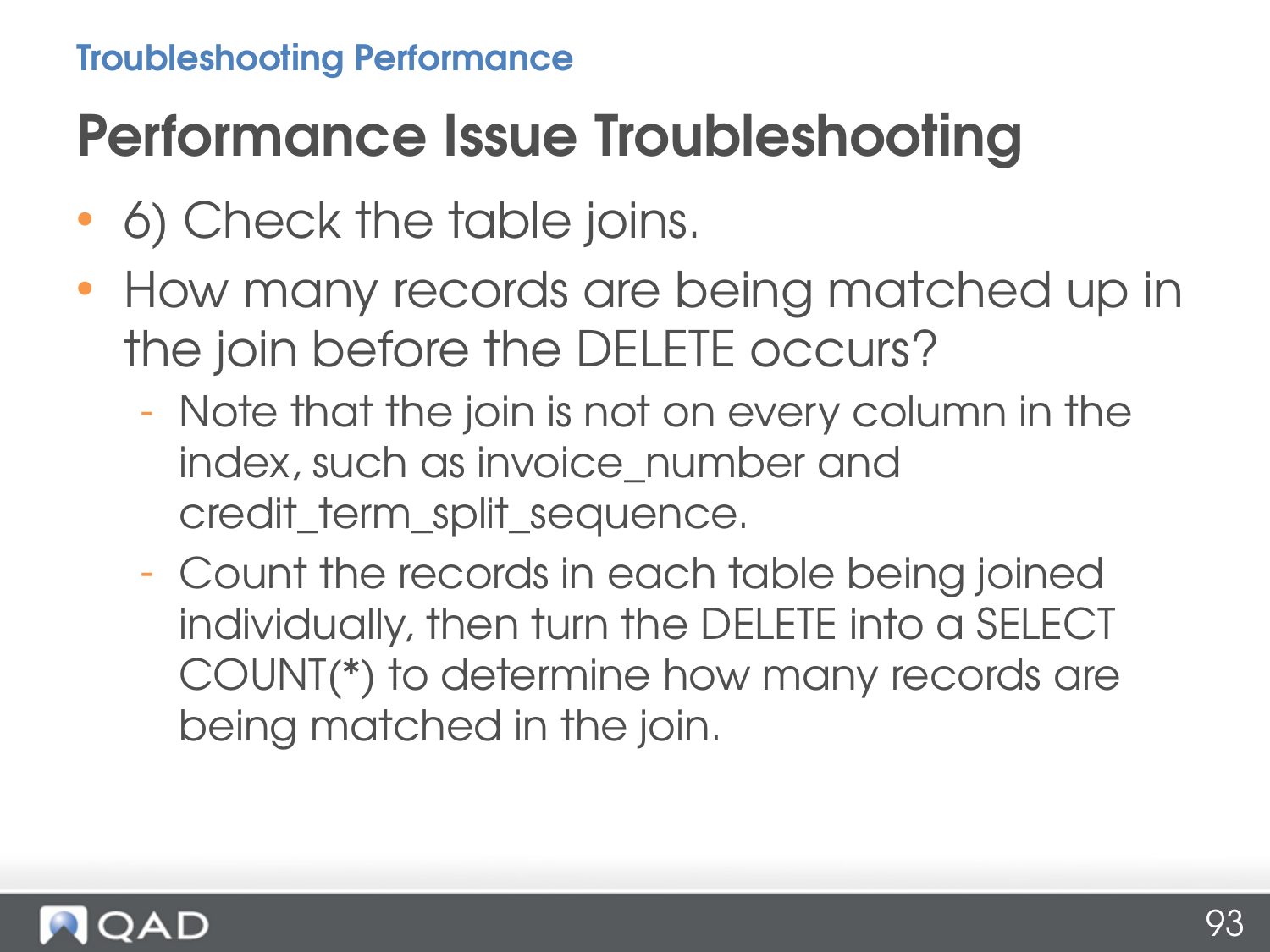

Troubleshooting Performance
# Performance Issue Troubleshooting
6) Check the table joins.
How many records are being matched up in the join before the DELETE occurs?
Note that the join is not on every column in the index, such as invoice_number and credit_term_split_sequence.
Count the records in each table being joined individually, then turn the DELETE into a SELECT COUNT(*) to determine how many records are being matched in the join.
93